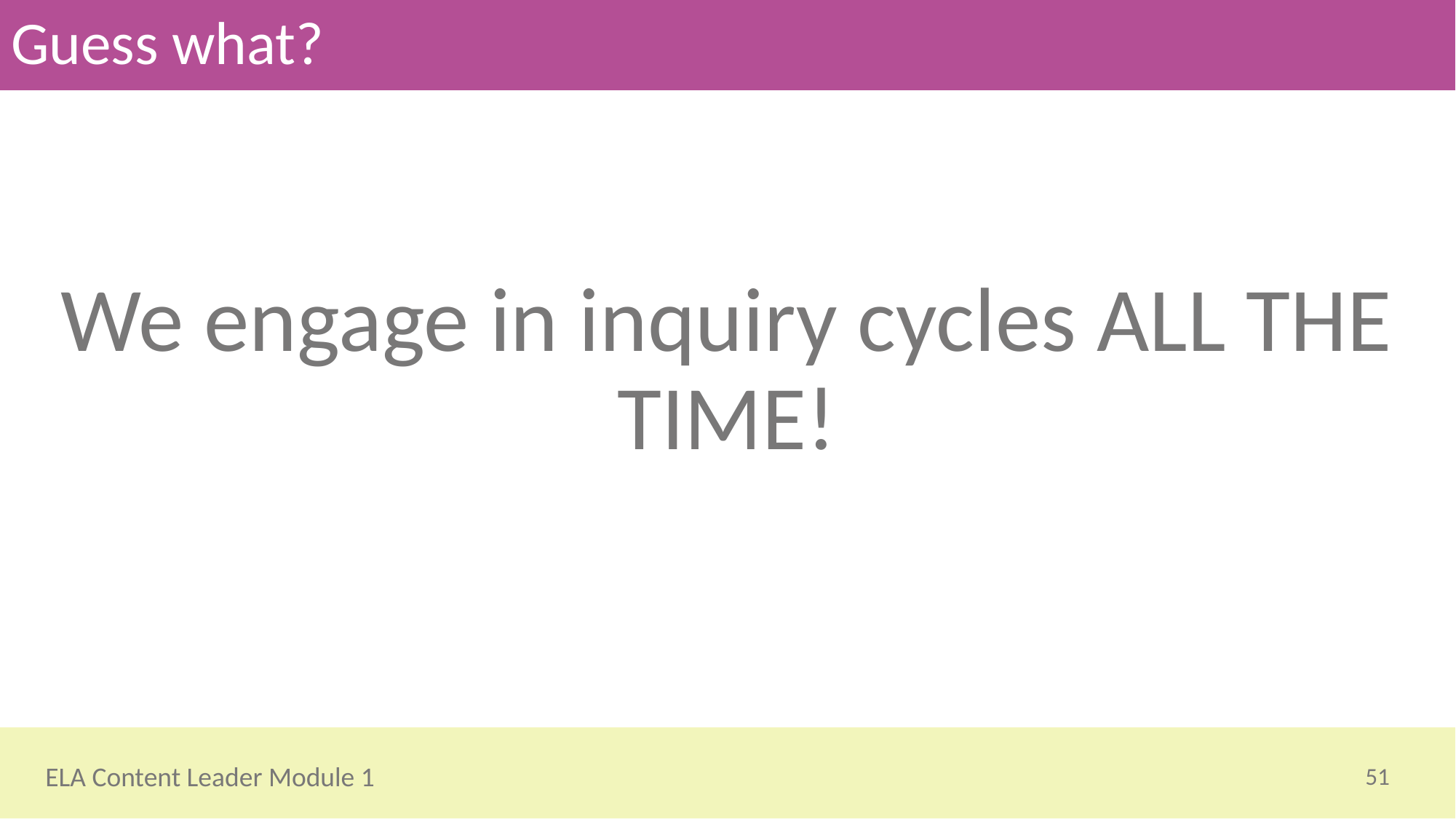

# Guess what?

We engage in inquiry cycles ALL THE TIME!
51